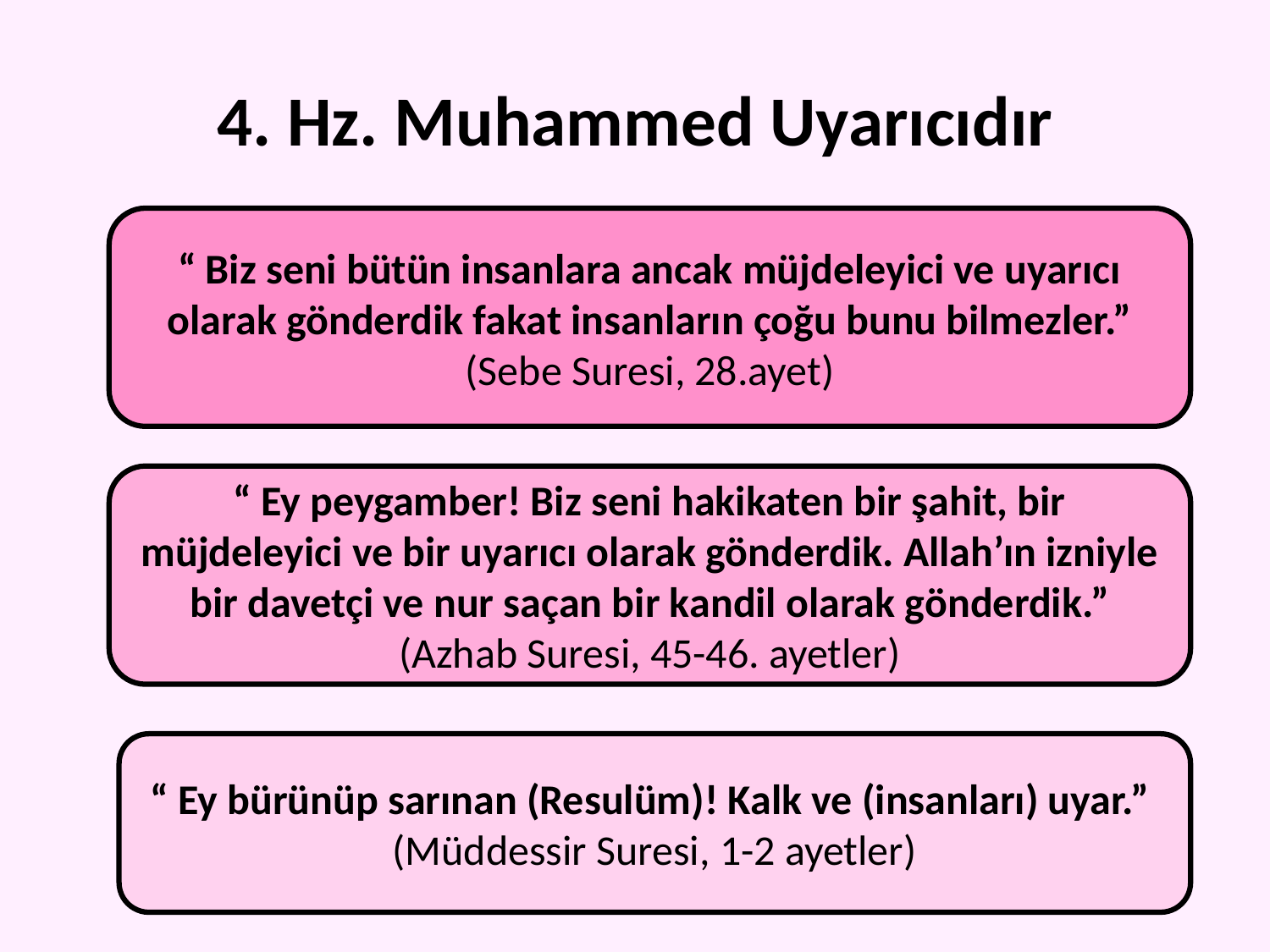

# 4. Hz. Muhammed Uyarıcıdır
“ Biz seni bütün insanlara ancak müjdeleyici ve uyarıcı olarak gönderdik fakat insanların çoğu bunu bilmezler.” (Sebe Suresi, 28.ayet)
“ Ey peygamber! Biz seni hakikaten bir şahit, bir müjdeleyici ve bir uyarıcı olarak gönderdik. Allah’ın izniyle bir davetçi ve nur saçan bir kandil olarak gönderdik.” (Azhab Suresi, 45-46. ayetler)
“ Ey bürünüp sarınan (Resulüm)! Kalk ve (insanları) uyar.”
(Müddessir Suresi, 1-2 ayetler)